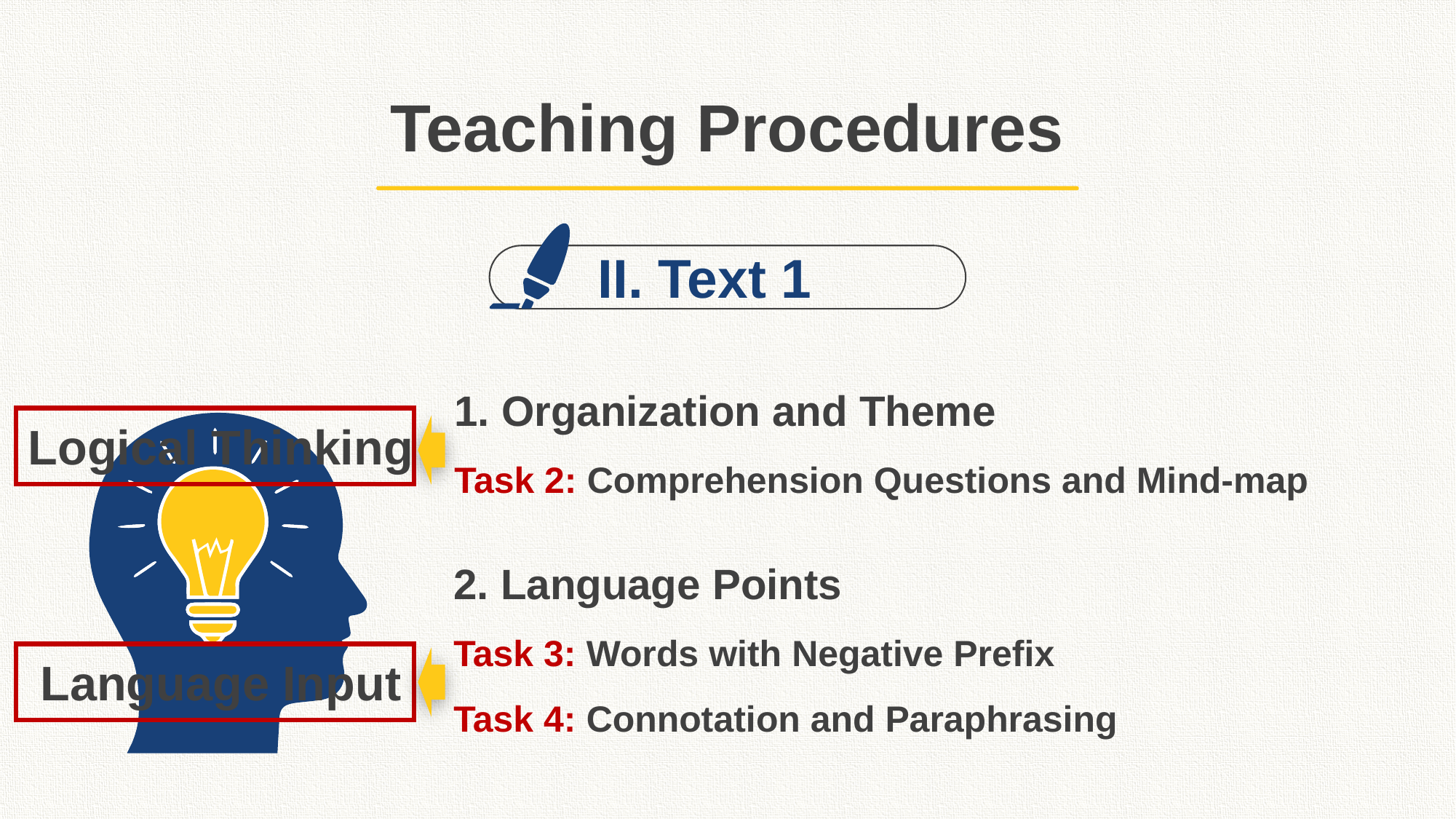

Teaching Procedures

II. Text 1
1. Organization and Theme
Task 2: Comprehension Questions and Mind-map

Logical Thinking

2. Language Points
Task 3: Words with Negative Prefix
Task 4: Connotation and Paraphrasing

Language Input